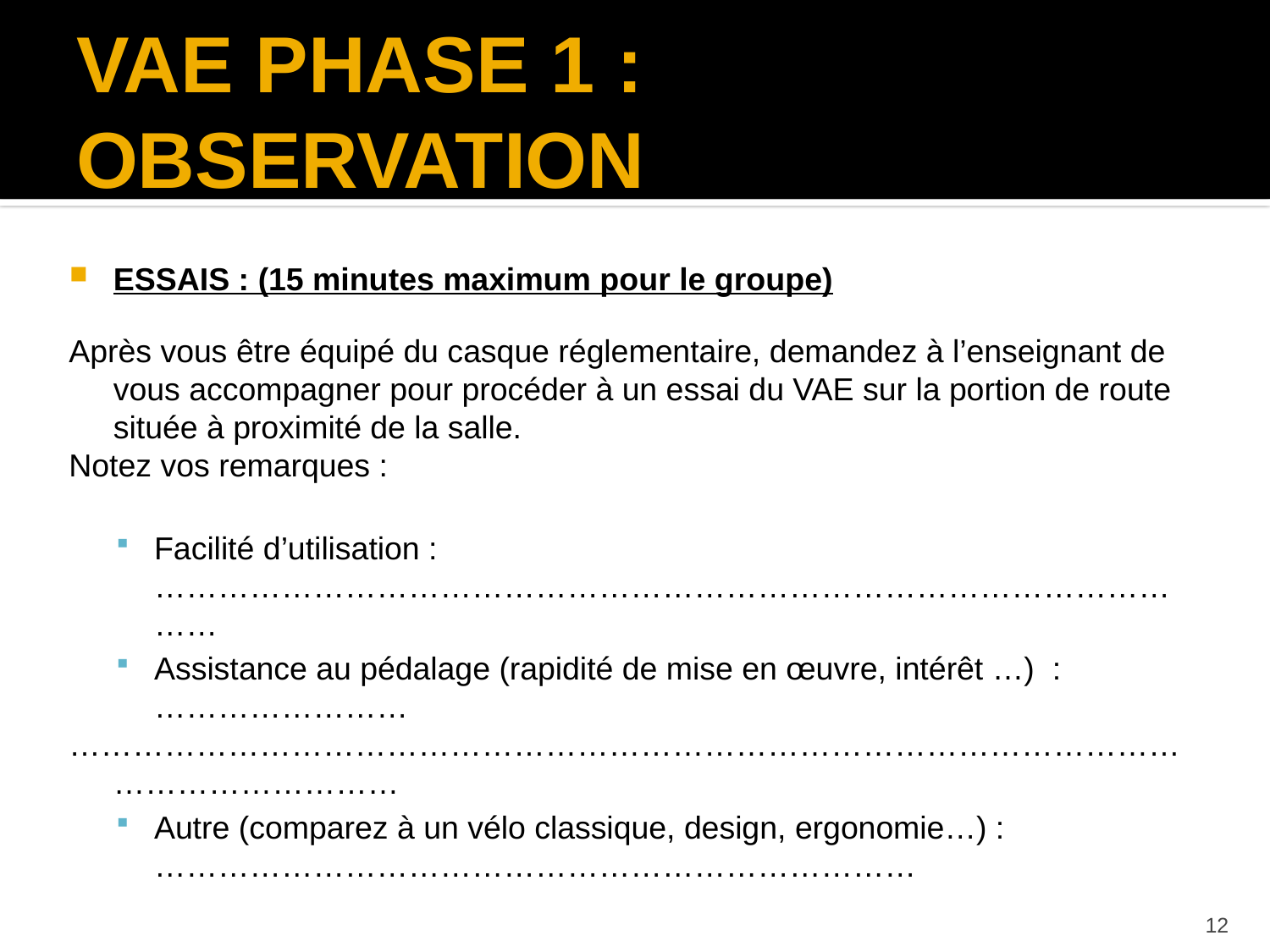

# VAE PHASE 1 : OBSERVATION
ESSAIS : (15 minutes maximum pour le groupe)

Après vous être équipé du casque réglementaire, demandez à l’enseignant de vous accompagner pour procéder à un essai du VAE sur la portion de route située à proximité de la salle.
Notez vos remarques :

Facilité d’utilisation : …………………………………………………………………………………………
Assistance au pédalage (rapidité de mise en œuvre, intérêt …)  : ……………………
……………………………………………………………………………………………………………………
Autre (comparez à un vélo classique, design, ergonomie…) : ………………………………………………………………

12